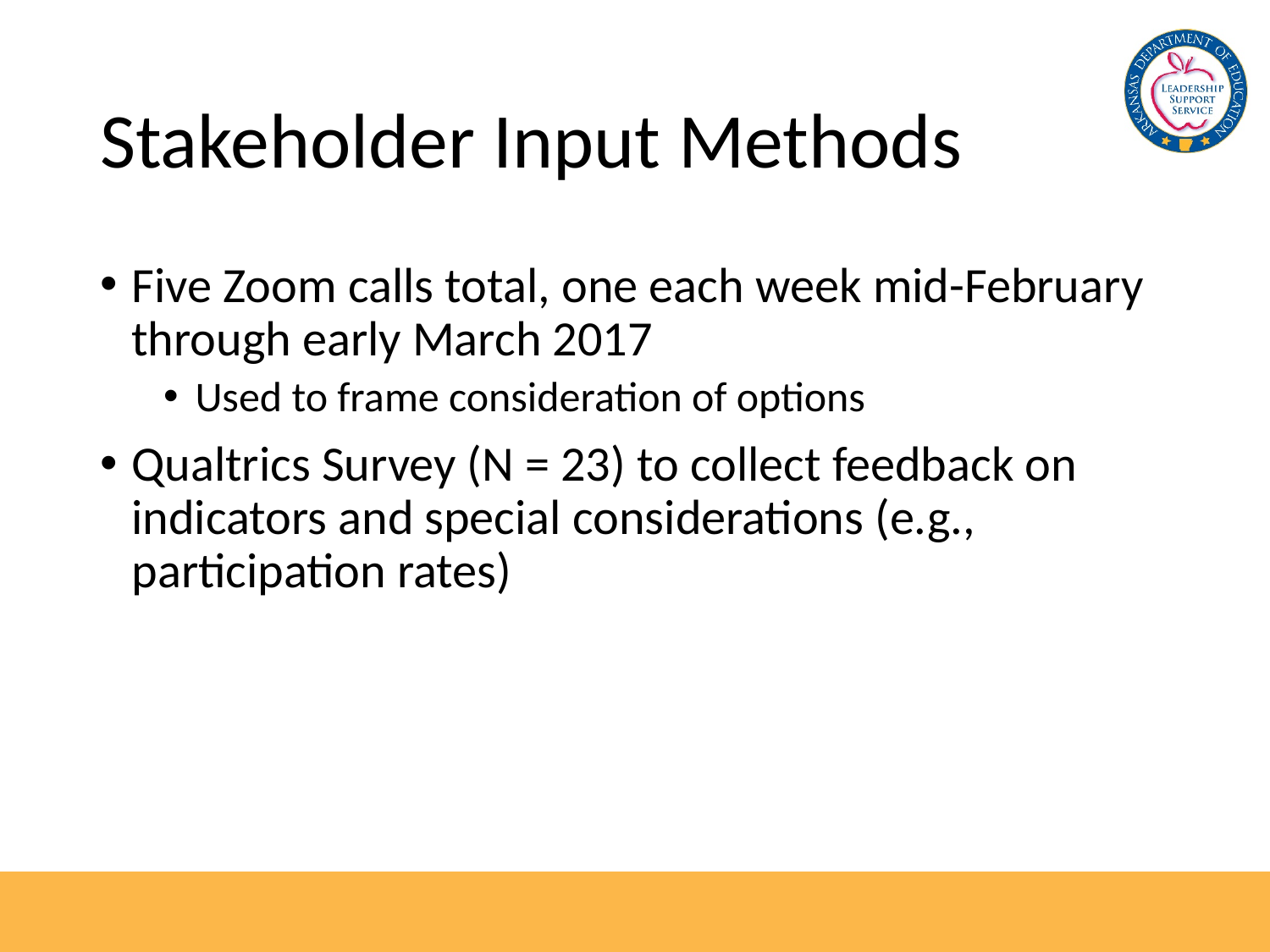

# Stakeholder Input Methods
Five Zoom calls total, one each week mid-February through early March 2017
Used to frame consideration of options
Qualtrics Survey (N = 23) to collect feedback on indicators and special considerations (e.g., participation rates)